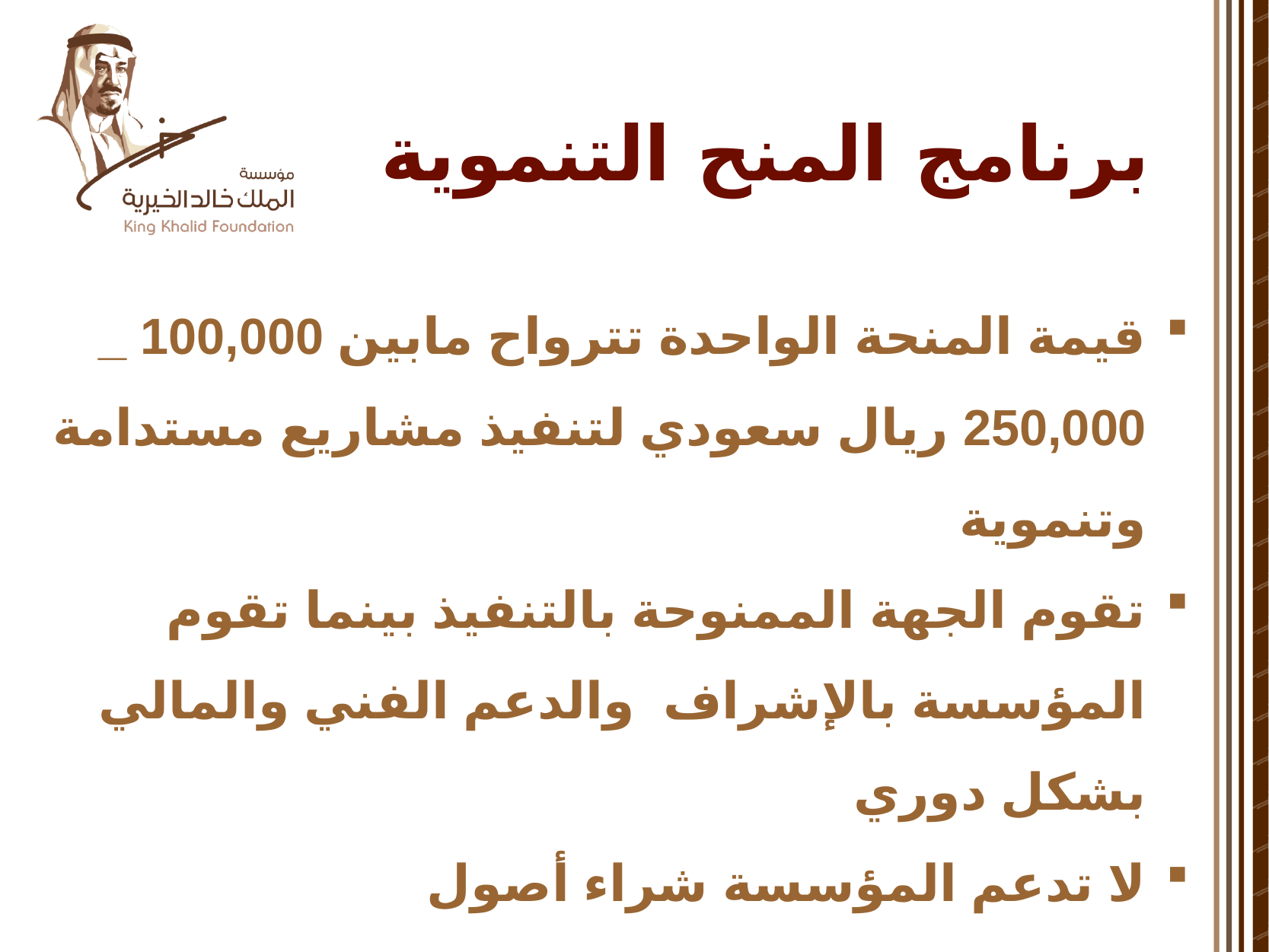

# برنامج المنح التنموية
قيمة المنحة الواحدة تترواح مابين 100,000 _ 250,000 ريال سعودي لتنفيذ مشاريع مستدامة وتنموية
تقوم الجهة الممنوحة بالتنفيذ بينما تقوم المؤسسة بالإشراف  والدعم الفني والمالي بشكل دوري
لا تدعم المؤسسة شراء أصول
اتفاقية موقعة ما بين المؤسسة والجهة الممنوحة

|  |
| --- |